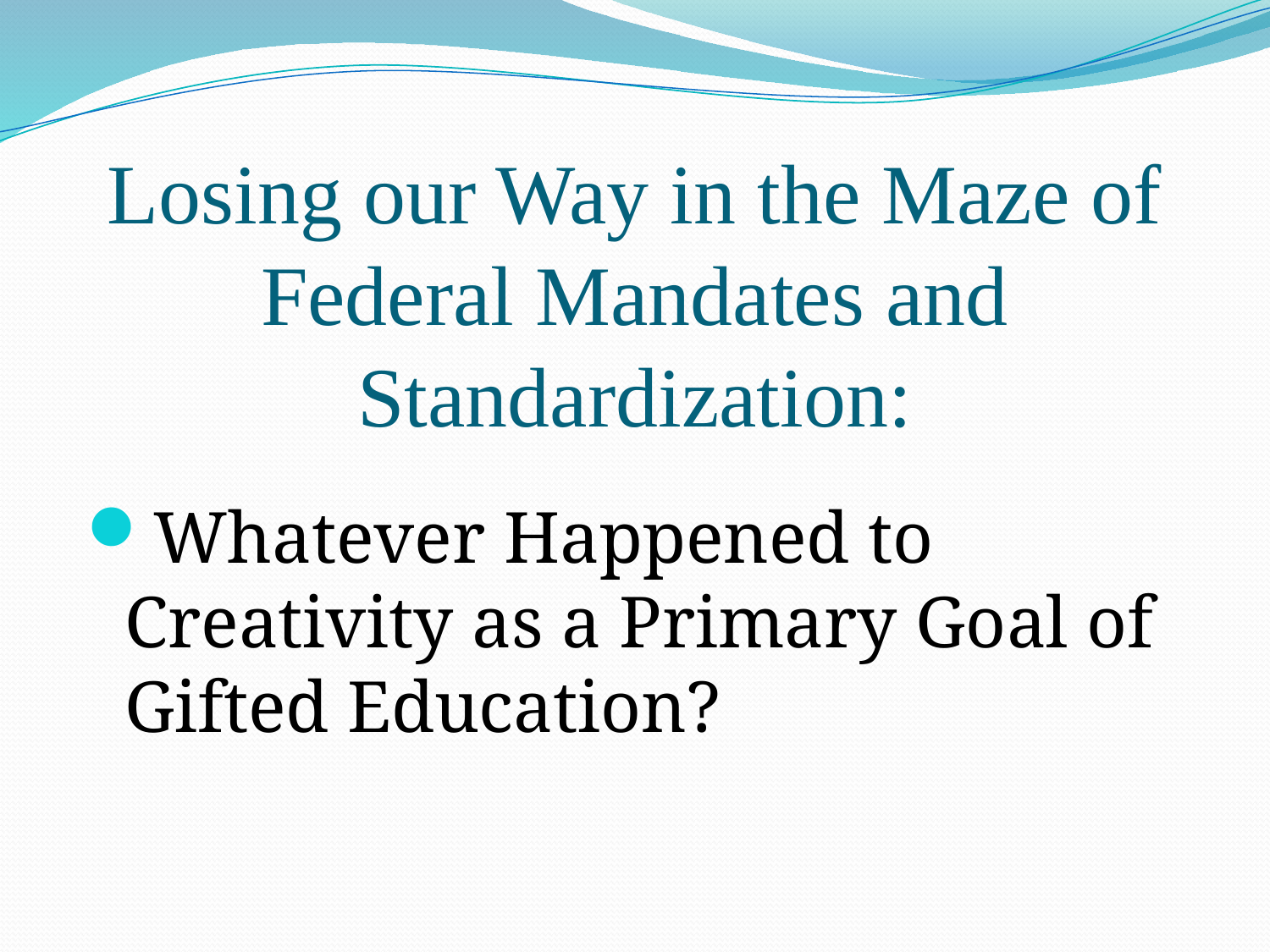

# Losing our Way in the Maze of Federal Mandates and Standardization:
Whatever Happened to Creativity as a Primary Goal of Gifted Education?